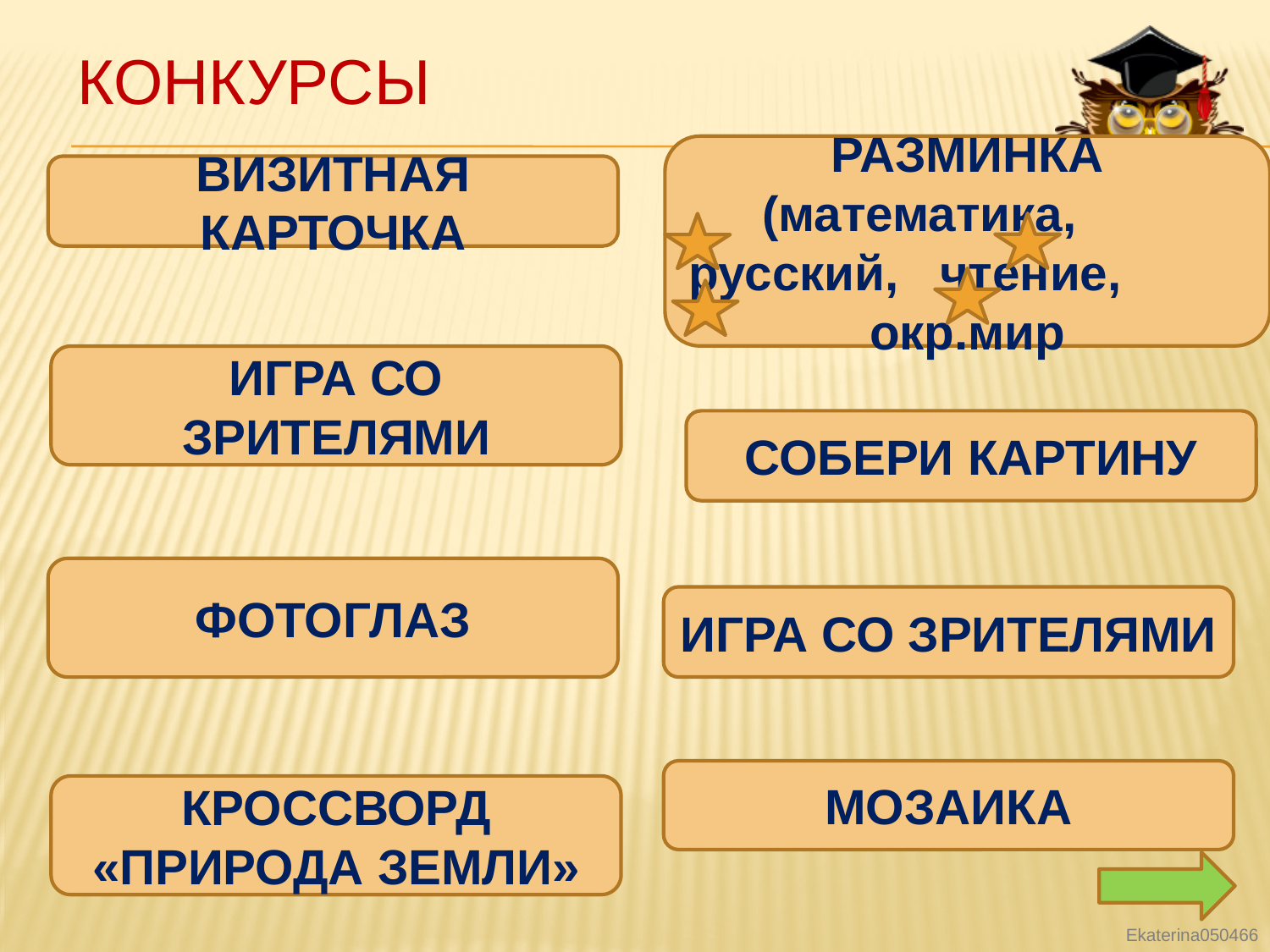

# Конкурсы
РАЗМИНКА
(математика,        русский,   чтение,          окр.мир
ВИЗИТНАЯ КАРТОЧКА

ИГРА СО ЗРИТЕЛЯМИ
СОБЕРИ КАРТИНУ
ФОТОГЛАЗ
ИГРА СО ЗРИТЕЛЯМИ
МОЗАИКА
КРОССВОРД «ПРИРОДА ЗЕМЛИ»